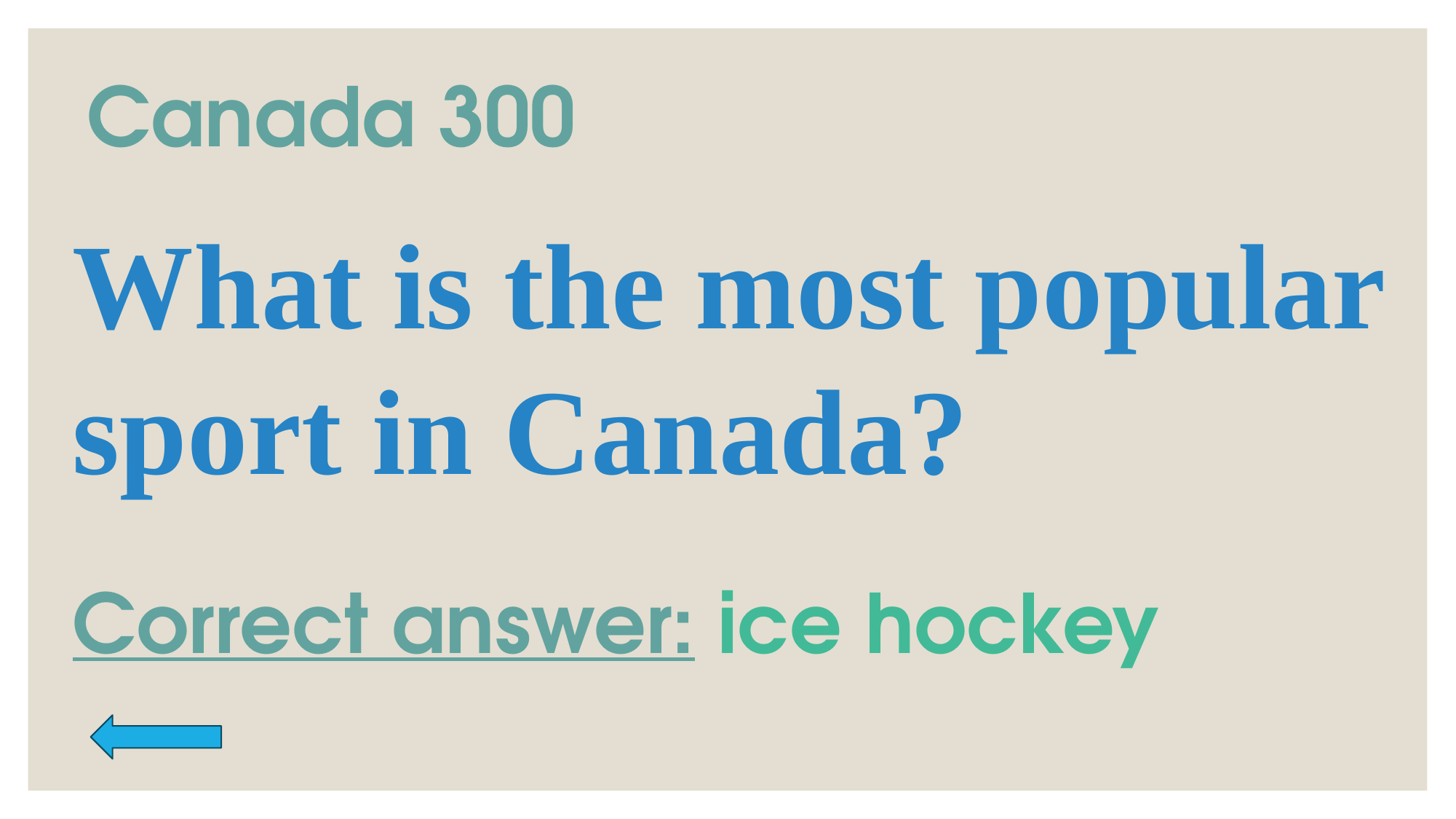

# Canada 300
What is the most popular sport in Canada?
Correct answer: ice hockey